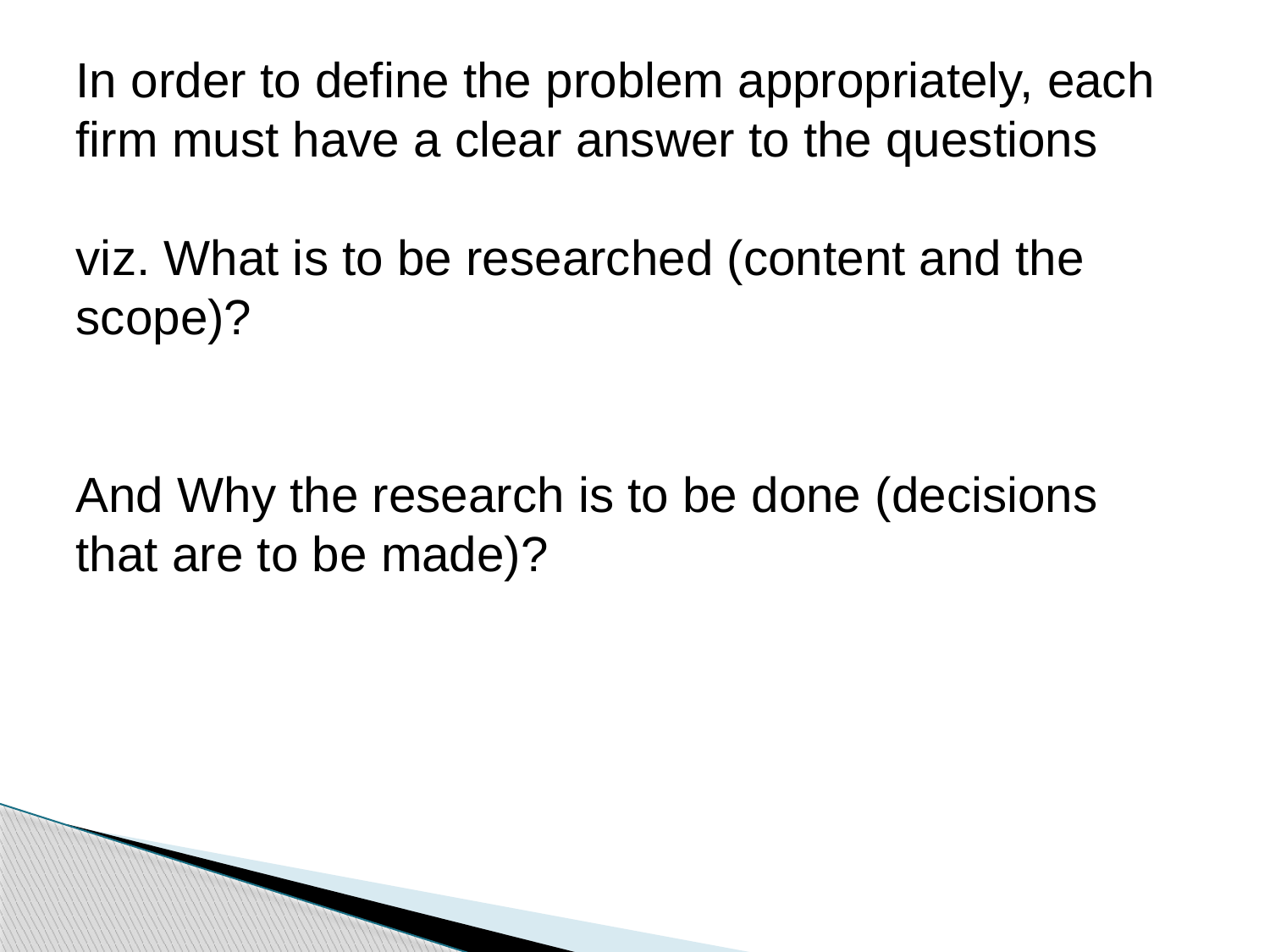

In order to define the problem appropriately, each firm must have a clear answer to the questions

viz. What is to be researched (content and the scope)?

And Why the research is to be done (decisions that are to be made)?